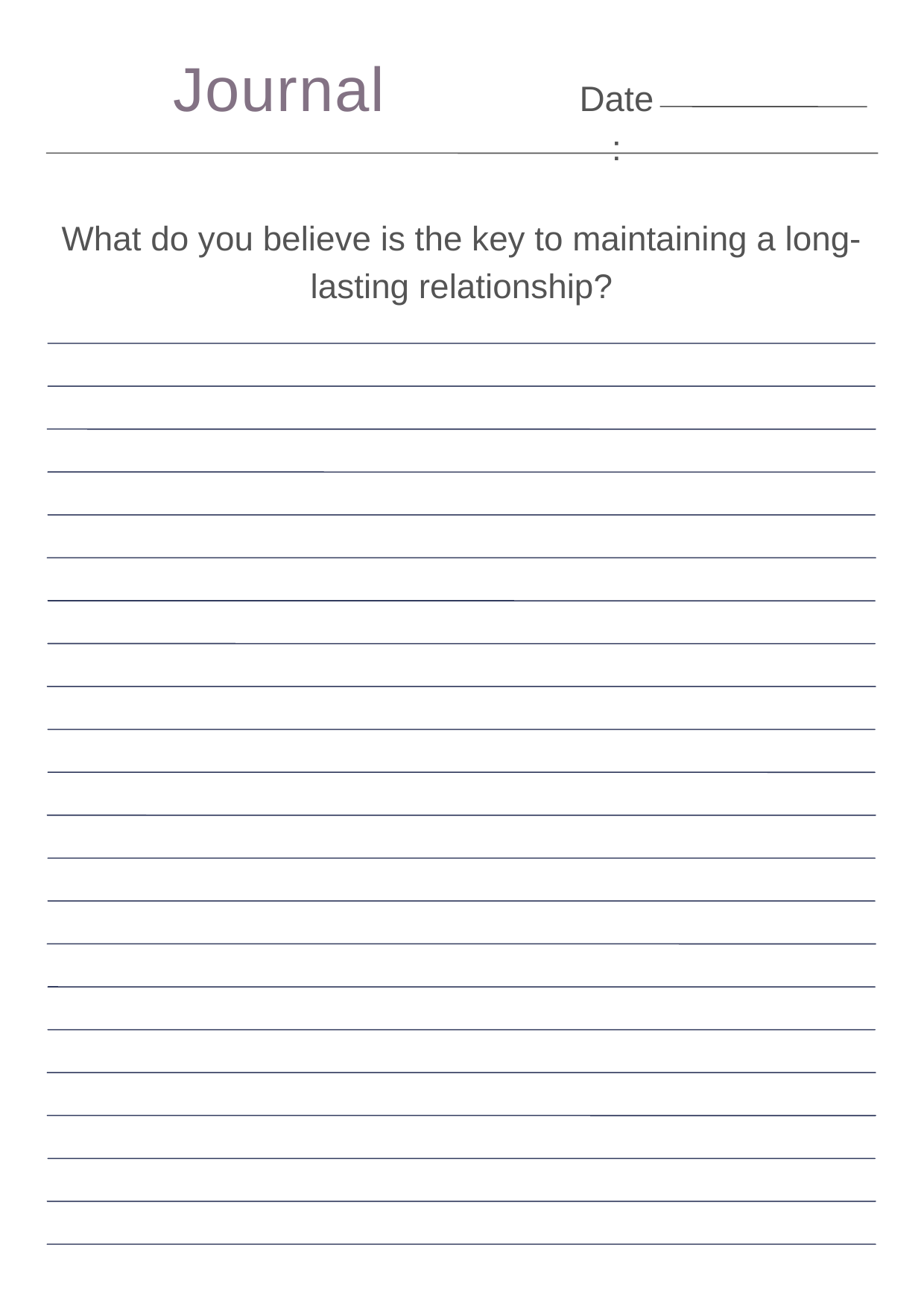

Journal
Date:

What do you believe is the key to maintaining a long-lasting relationship?